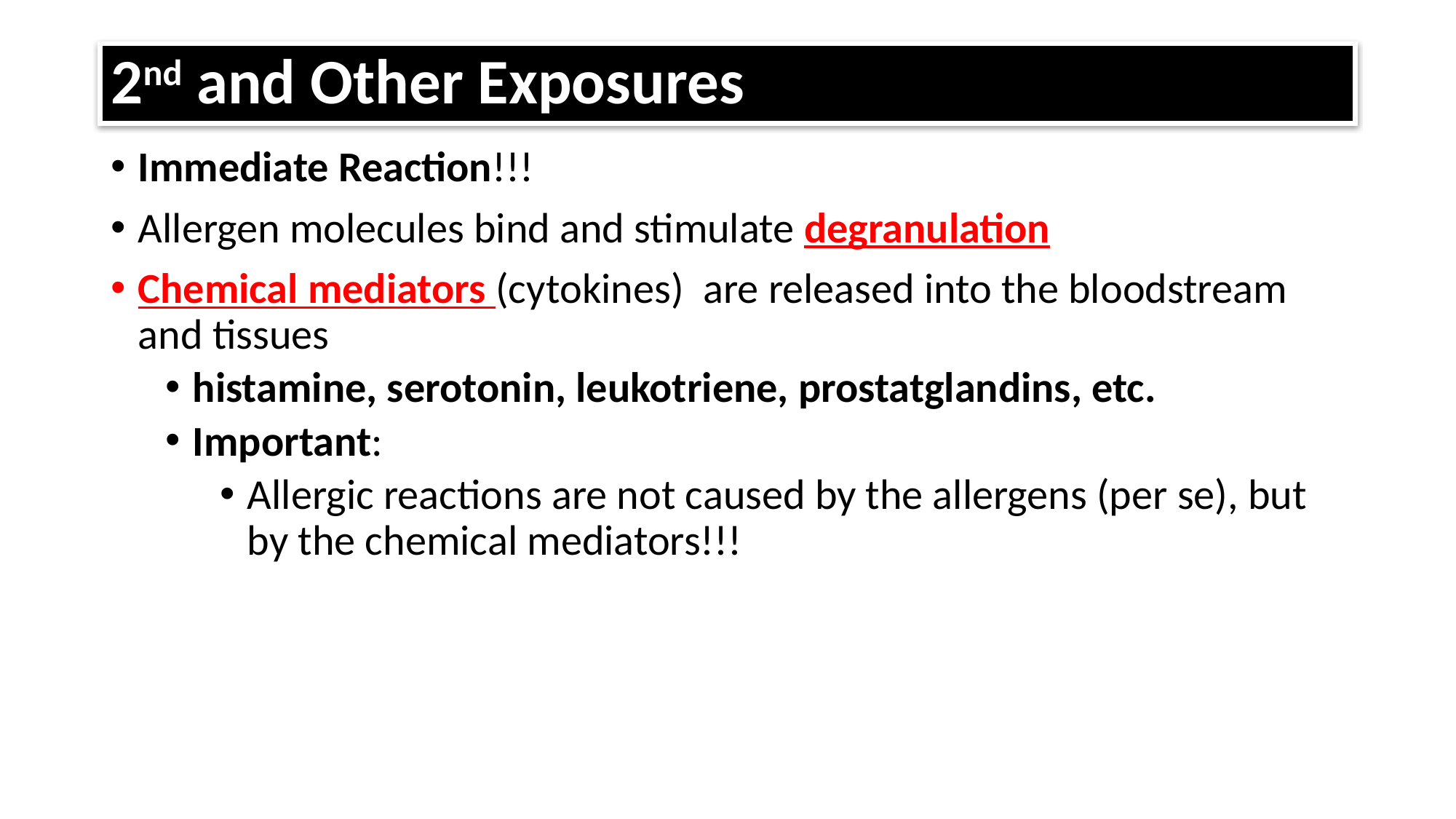

# 2nd and Other Exposures
Immediate Reaction!!!
Allergen molecules bind and stimulate degranulation
Chemical mediators (cytokines)  are released into the bloodstream and tissues
histamine, serotonin, leukotriene, prostatglandins, etc.
Important:
Allergic reactions are not caused by the allergens (per se), but by the chemical mediators!!!